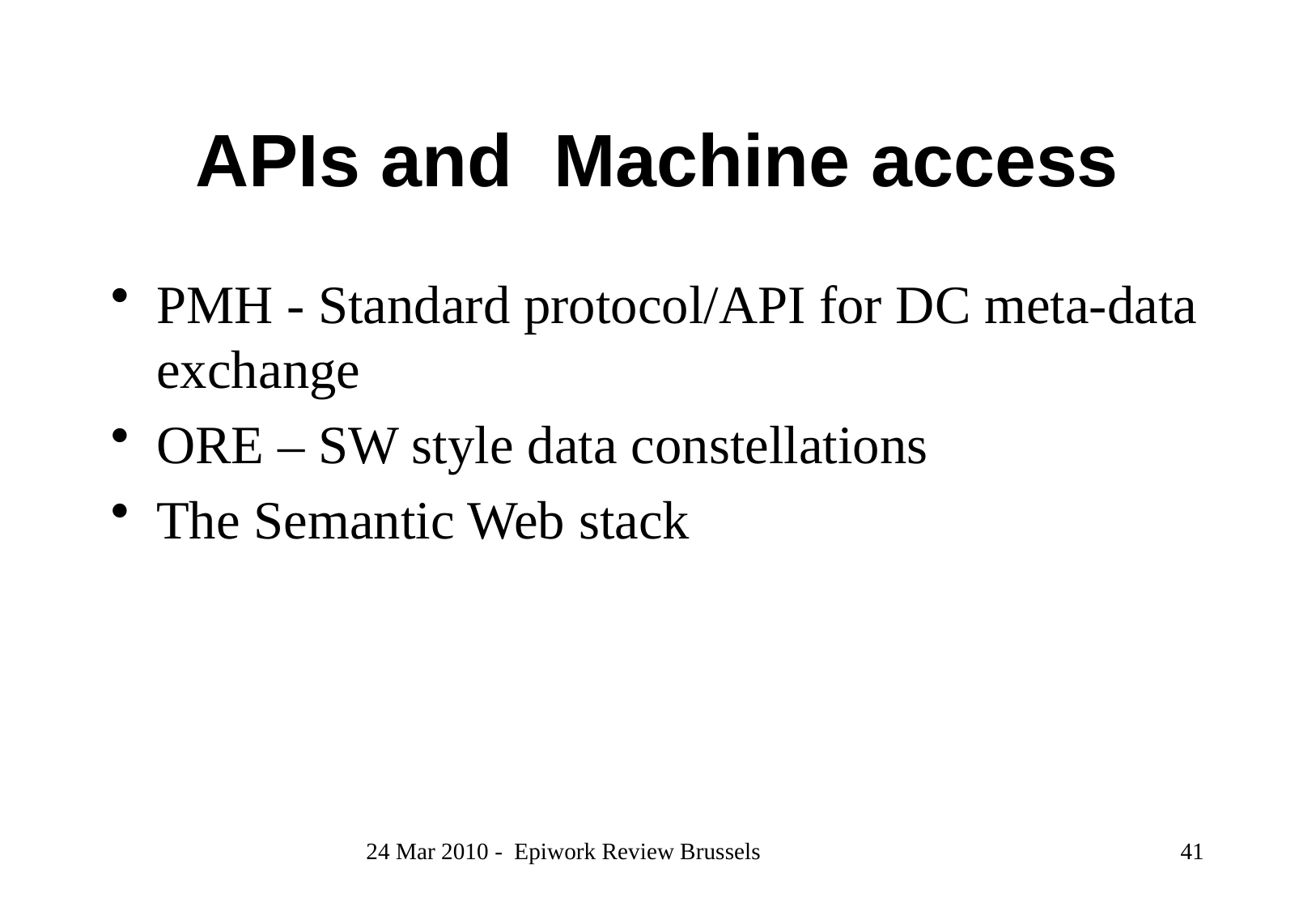

# APIs and  Machine access
PMH - Standard protocol/API for DC meta-data exchange
ORE – SW style data constellations
The Semantic Web stack
24 Mar 2010 -  Epiwork Review Brussels
41